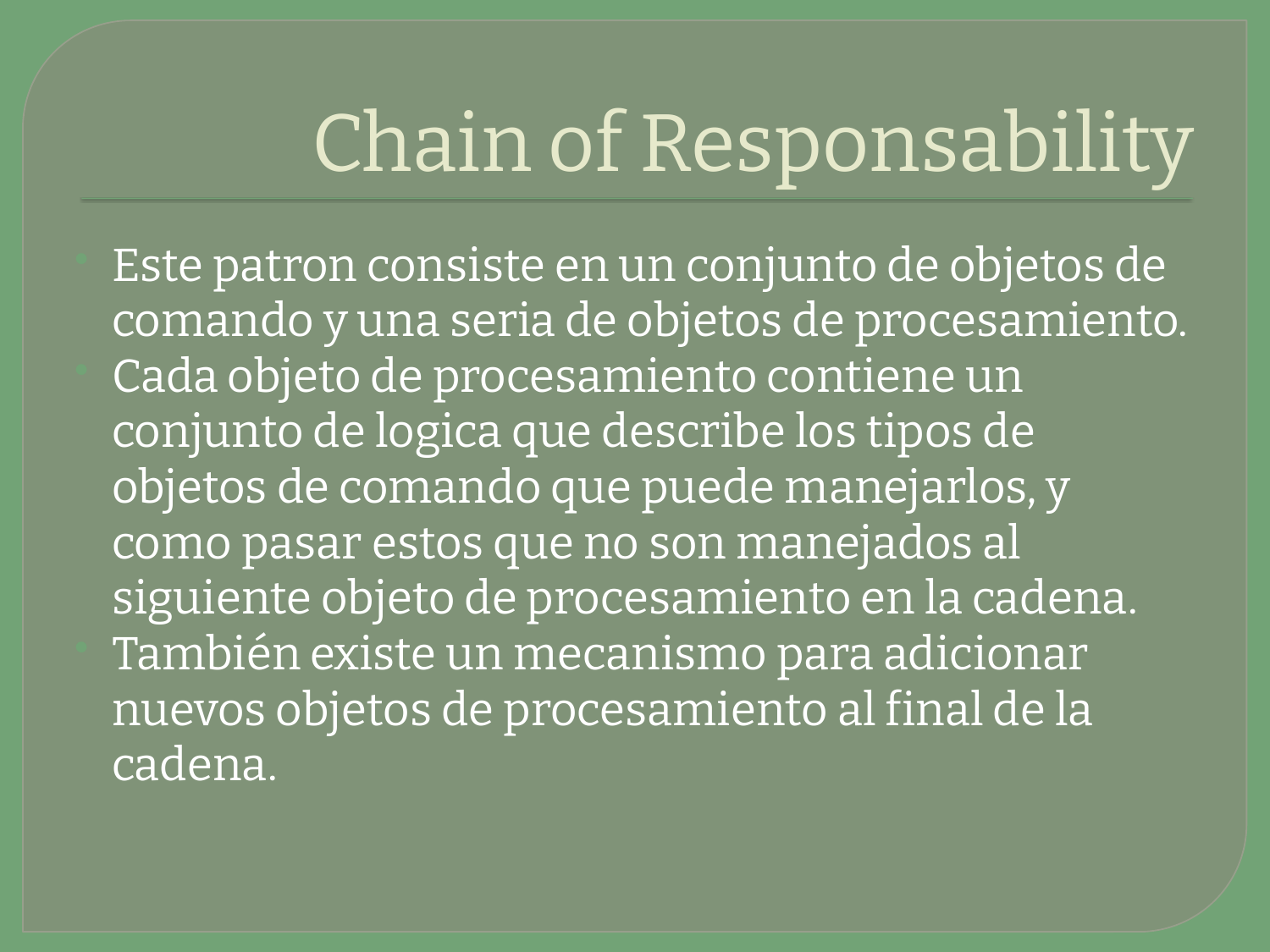

# Chain of Responsability
Este patron consiste en un conjunto de objetos de comando y una seria de objetos de procesamiento.
Cada objeto de procesamiento contiene un conjunto de logica que describe los tipos de objetos de comando que puede manejarlos, y como pasar estos que no son manejados al siguiente objeto de procesamiento en la cadena.
También existe un mecanismo para adicionar nuevos objetos de procesamiento al final de la cadena.